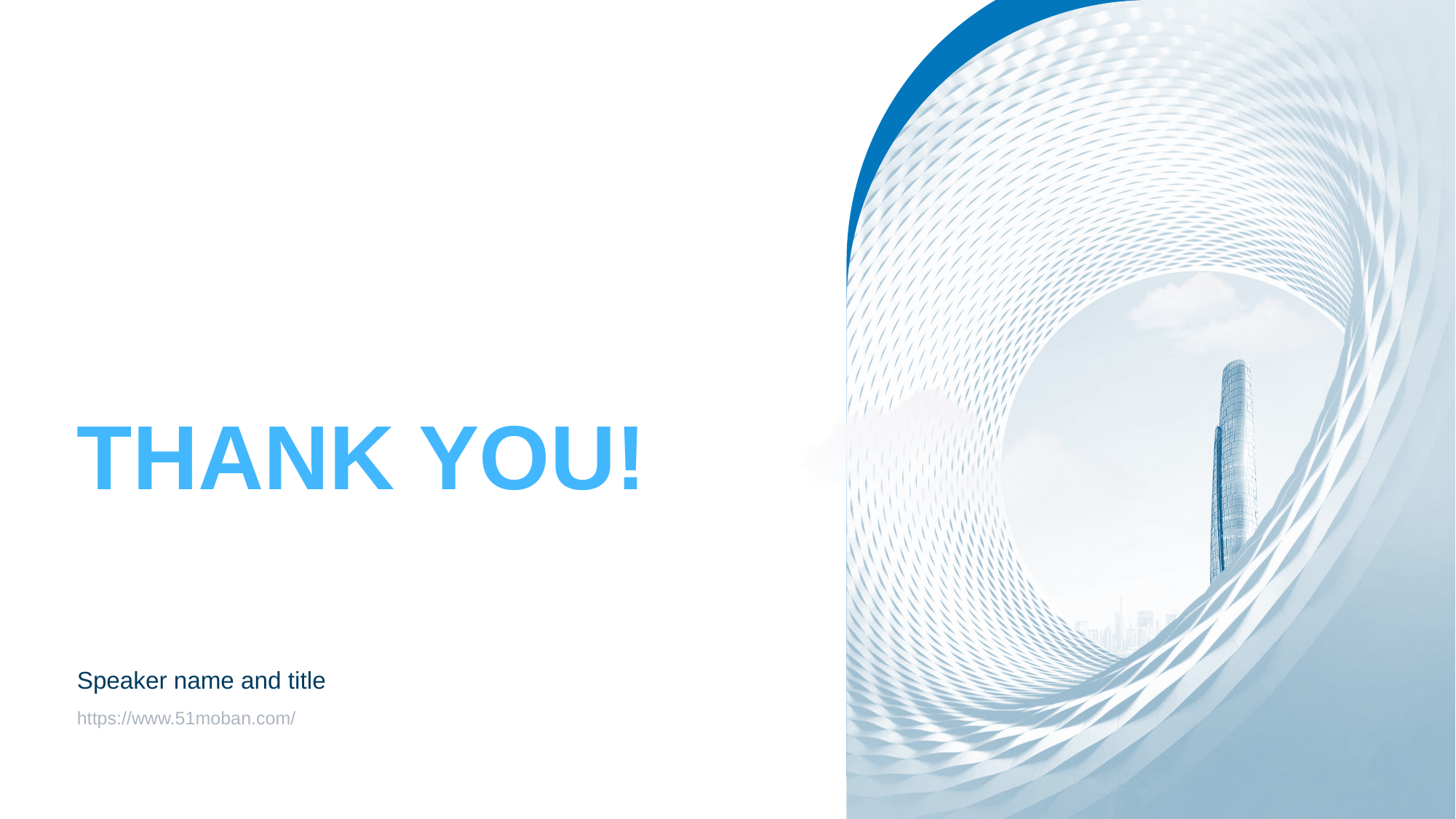

THANK YOU!
Speaker name and title
https://www.51moban.com/